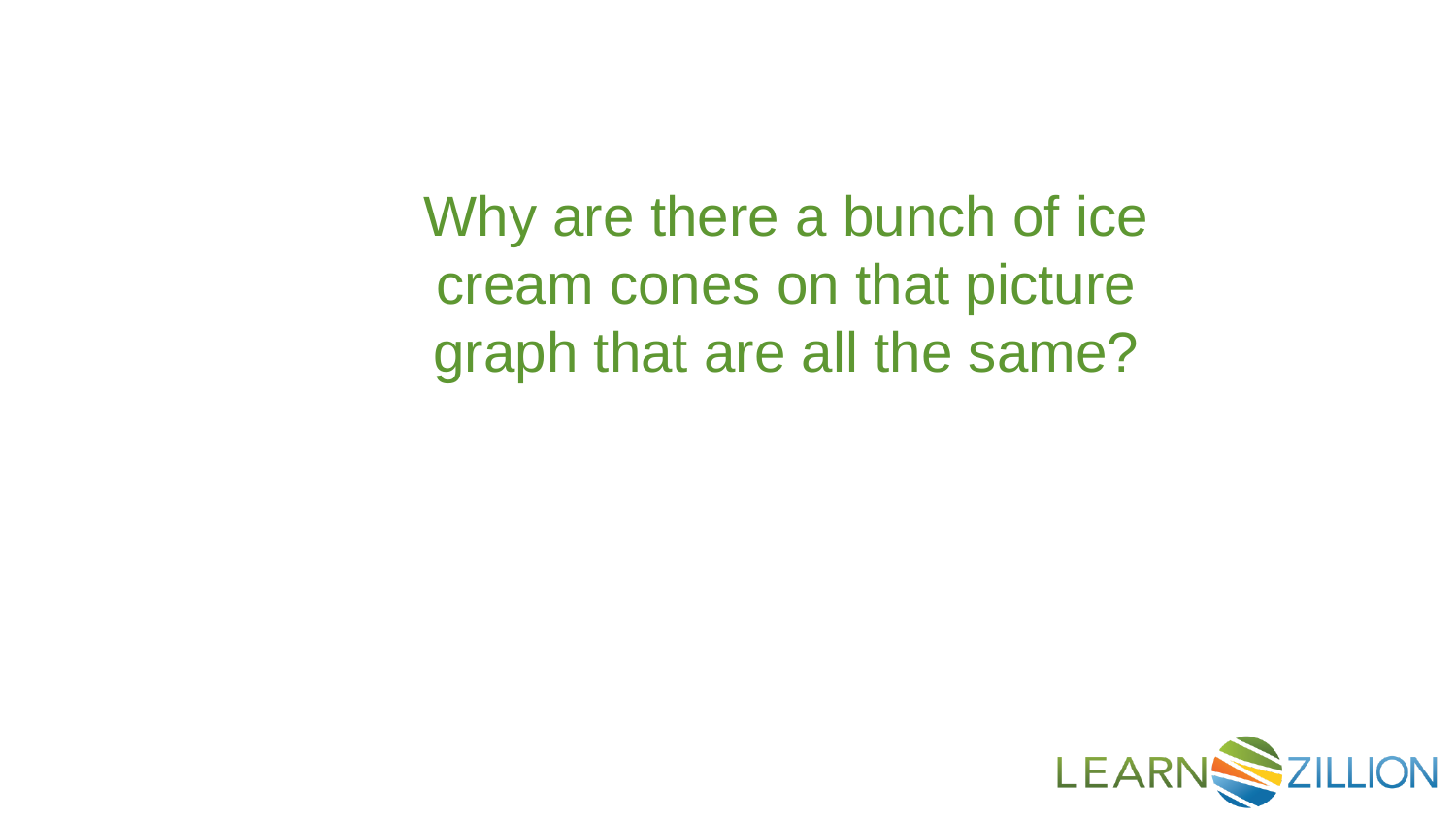

Why are there a bunch of ice cream cones on that picture graph that are all the same?